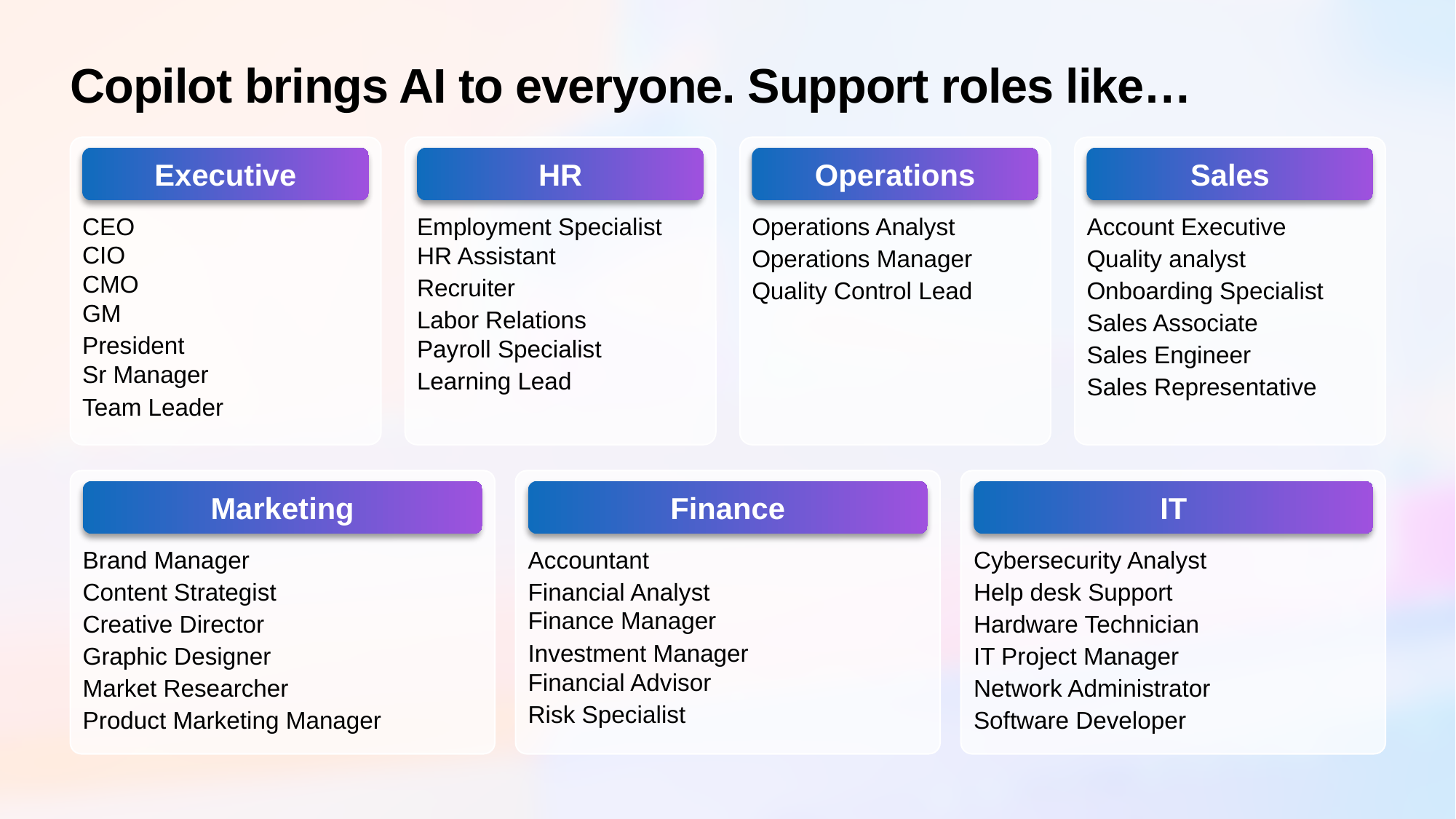

# Copilot brings AI to everyone. Support roles like…

Executive
HR
Operations
Sales
CEO
CIO
CMO
GM
President
Sr Manager
Team Leader
Employment Specialist
HR Assistant
Recruiter
Labor Relations
Payroll Specialist
Learning Lead
Operations Analyst
Operations Manager
Quality Control Lead
Account Executive
Quality analyst
Onboarding Specialist
Sales Associate
Sales Engineer
Sales Representative
Marketing
Finance
IT
Brand Manager
Content Strategist
Creative Director
Graphic Designer
Market Researcher
Product Marketing Manager
Accountant
Financial Analyst
Finance Manager
Investment Manager
Financial Advisor
Risk Specialist
Cybersecurity Analyst
Help desk Support
Hardware Technician
IT Project Manager
Network Administrator
Software Developer